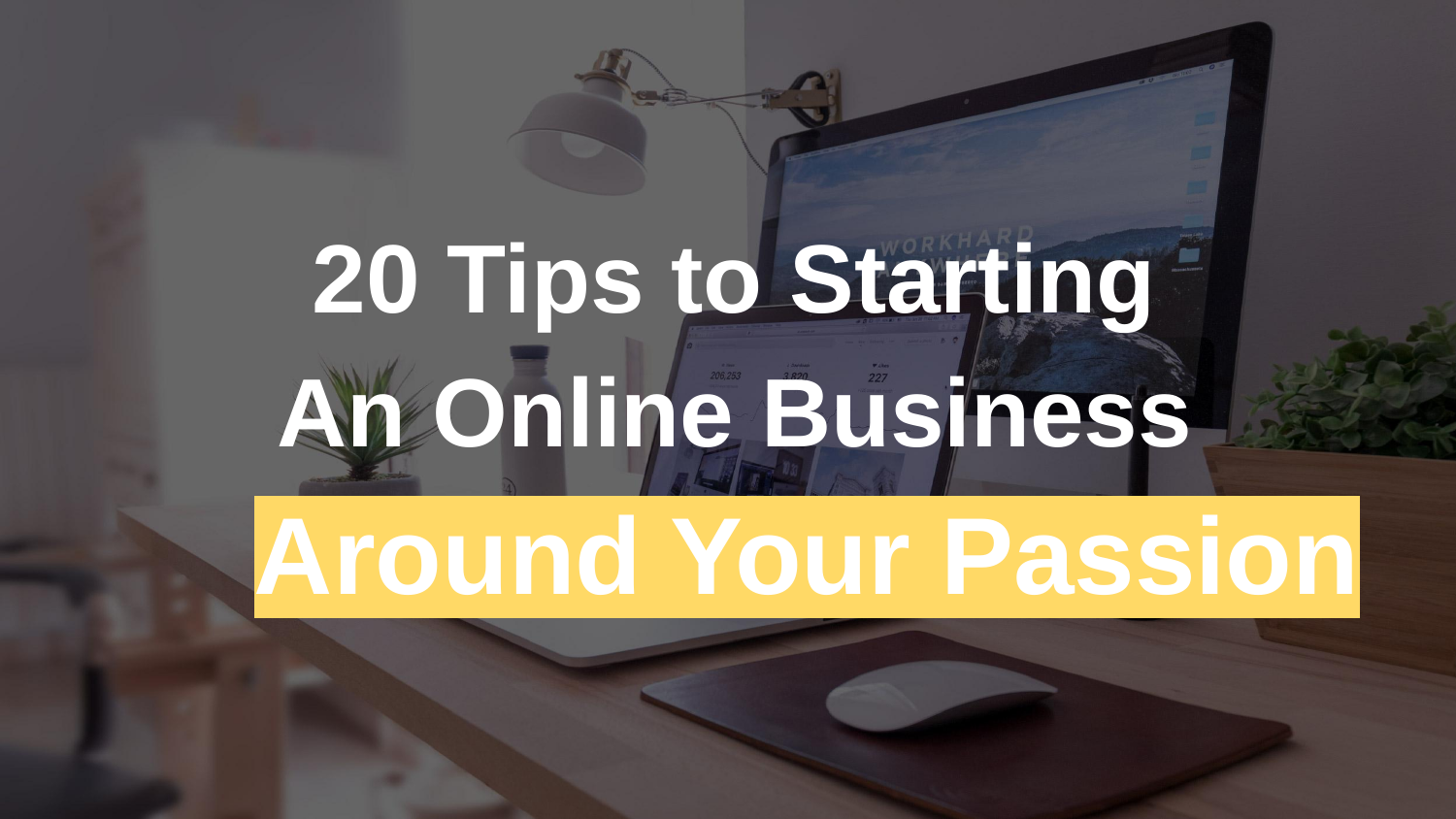

20 Tips to Starting
An Online Business
	Around Your Passion